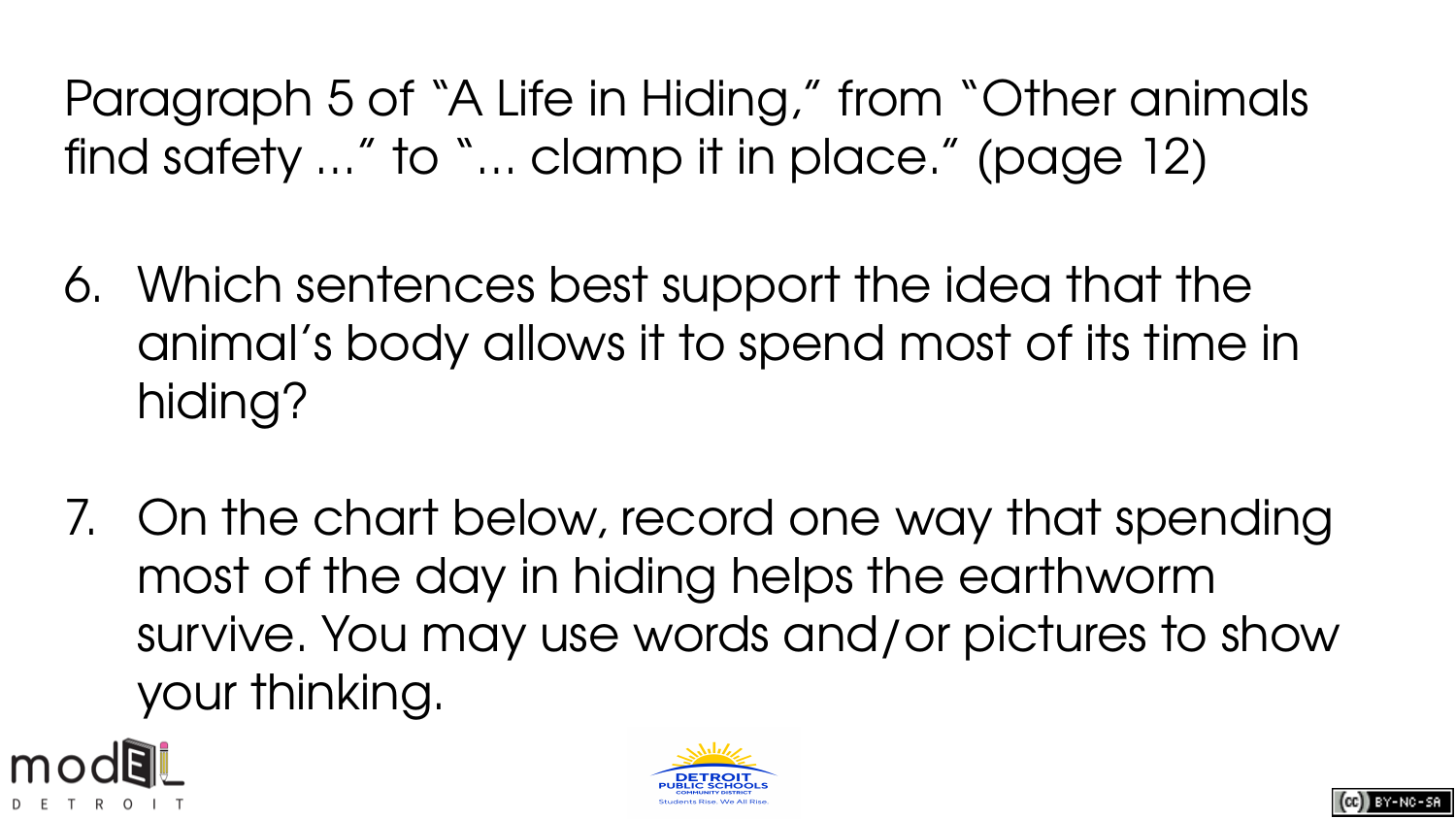

# Paragraph 5 of “A Life in Hiding,” from “Other animals find safety …” to “… clamp it in place.” (page 12)
Which sentences best support the idea that the animal’s body allows it to spend most of its time in hiding?

On the chart below, record one way that spending most of the day in hiding helps the earthworm survive. You may use words and/or pictures to show
your thinking.